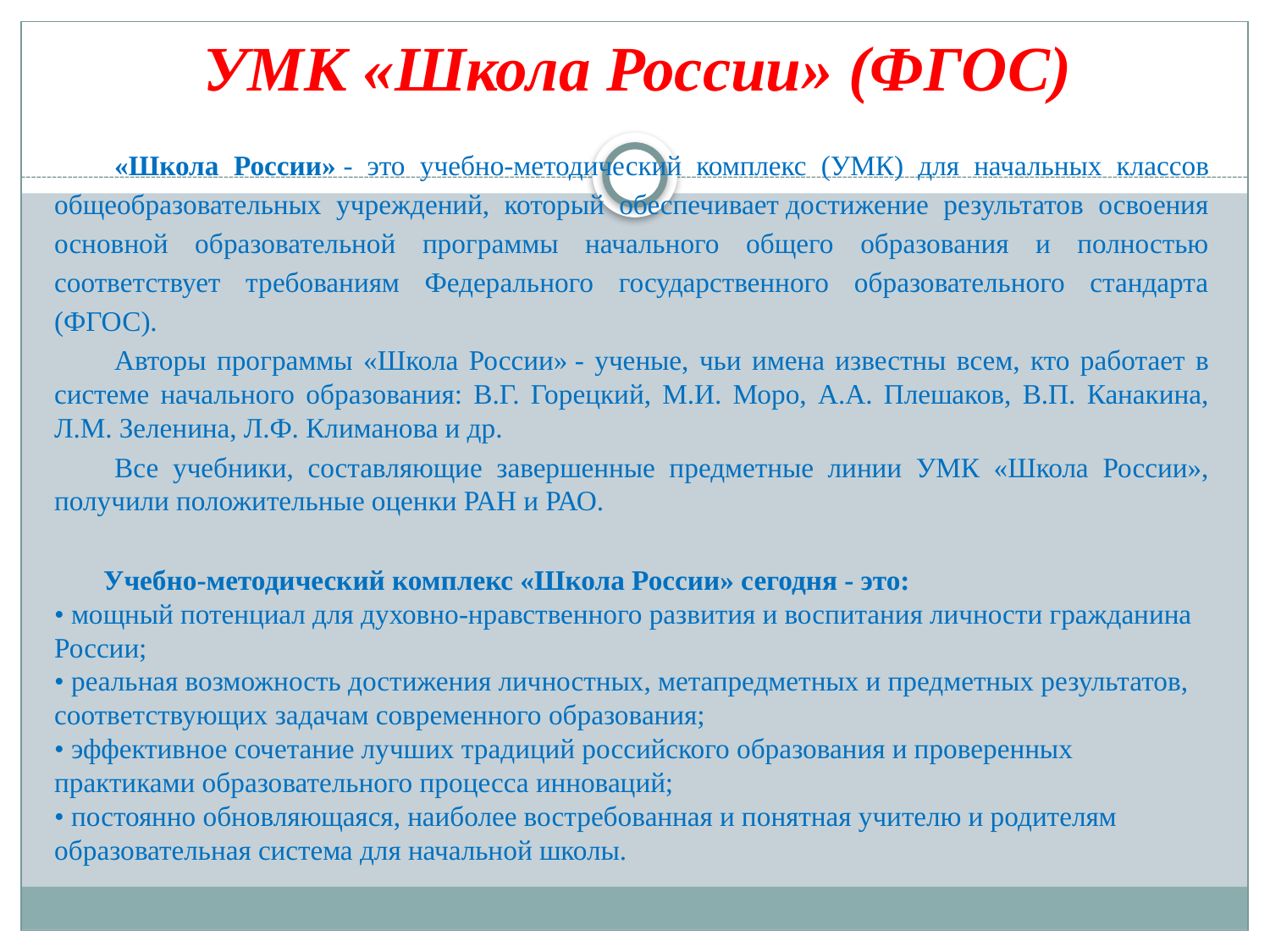

# УМК «Школа России» (ФГОС)
«Школа России» - это учебно-методический комплекс (УМК) для начальных классов общеобразовательных учреждений, который обеспечивает достижение результатов освоения основной образовательной программы начального общего образования и полностью соответствует требованиям Федерального государственного образовательного стандарта (ФГОС).
Авторы программы «Школа России» - ученые, чьи имена известны всем, кто работает в системе начального образования: В.Г. Горецкий, М.И. Моро, А.А. Плешаков, В.П. Канакина, Л.М. Зеленина, Л.Ф. Климанова и др.
Все учебники, составляющие завершенные предметные линии УМК «Школа России», получили положительные оценки РАН и РАО.

       Учебно-методический комплекс «Школа России» сегодня - это: 
• мощный потенциал для духовно-нравственного развития и воспитания личности гражданина России;
• реальная возможность достижения личностных, метапредметных и предметных результатов, соответствующих задачам современного образования;
• эффективное сочетание лучших традиций российского образования и проверенных практиками образовательного процесса инноваций;
• постоянно обновляющаяся, наиболее востребованная и понятная учителю и родителям образовательная система для начальной школы.